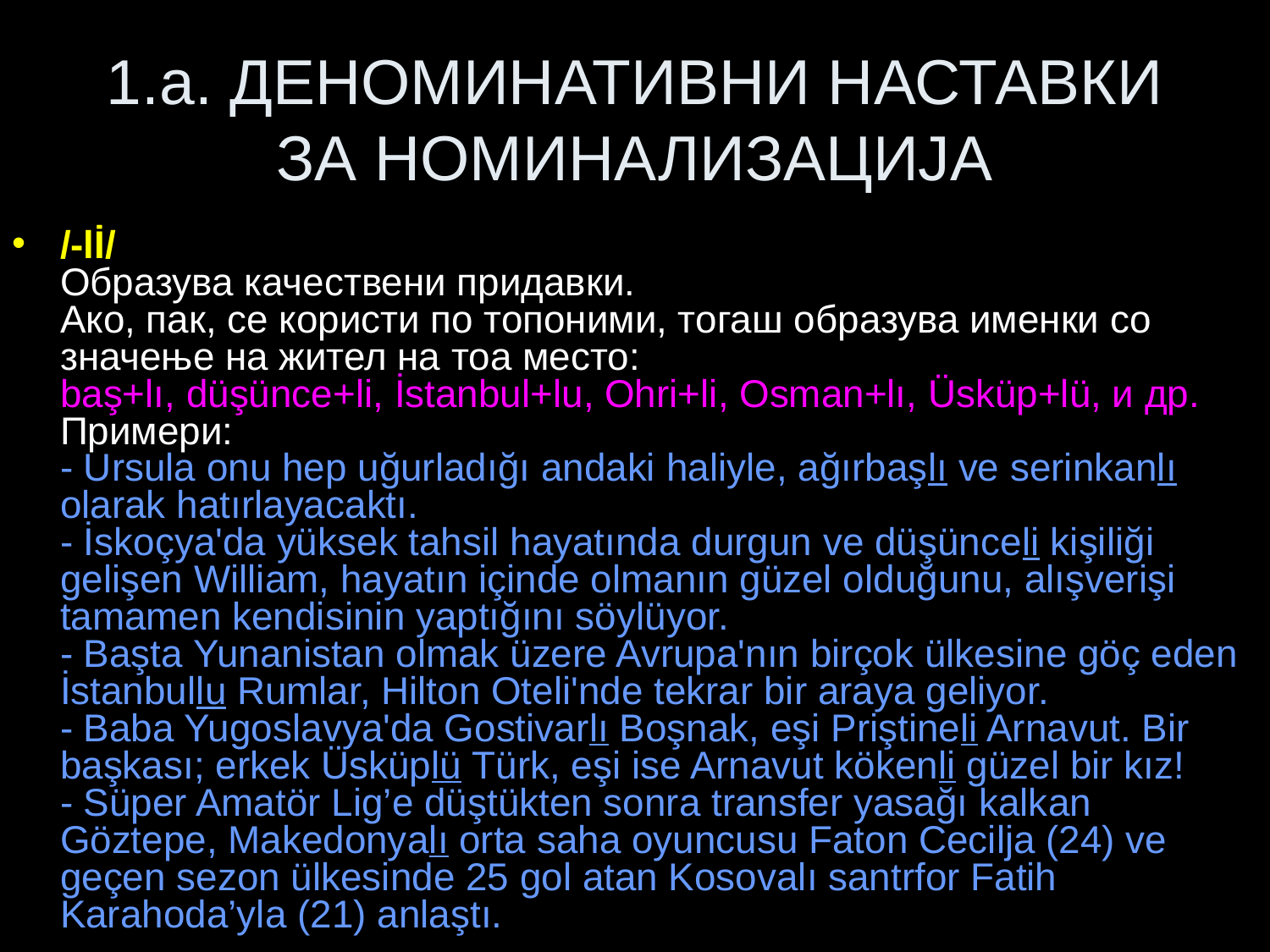

# 1.a. ДЕНОМИНАТИВНИ НАСТАВКИ ЗА НОМИНАЛИЗАЦИЈА
/-lİ/
Образува качествени придавки.
Ако, пак, се користи по топоними, тогаш образува именки со значење на жител на тоа место:
baş+lı, düşünce+li, İstanbul+lu, Ohri+li, Osman+lı, Üsküp+lü, и др.
Примери:
- Ursula onu hep uğurladığı andaki haliyle, ağırbaşlı ve serinkanlı olarak hatırlayacaktı.
- İskoçya'da yüksek tahsil hayatında durgun ve düşünceli kişiliği gelişen William, hayatın içinde olmanın güzel olduğunu, alışverişi tamamen kendisinin yaptığını söylüyor.
- Başta Yunanistan olmak üzere Avrupa'nın birçok ülkesine göç eden İstanbullu Rumlar, Hilton Oteli'nde tekrar bir araya geliyor.
- Baba Yugoslavya'da Gostivarlı Boşnak, eşi Priştineli Arnavut. Bir başkası; erkek Üsküplü Türk, eşi ise Arnavut kökenli güzel bir kız!
- Süper Amatör Lig’e düştükten sonra transfer yasağı kalkan Göztepe, Makedonyalı orta saha oyuncusu Faton Cecilja (24) ve geçen sezon ülkesinde 25 gol atan Kosovalı santrfor Fatih Karahoda’yla (21) anlaştı.